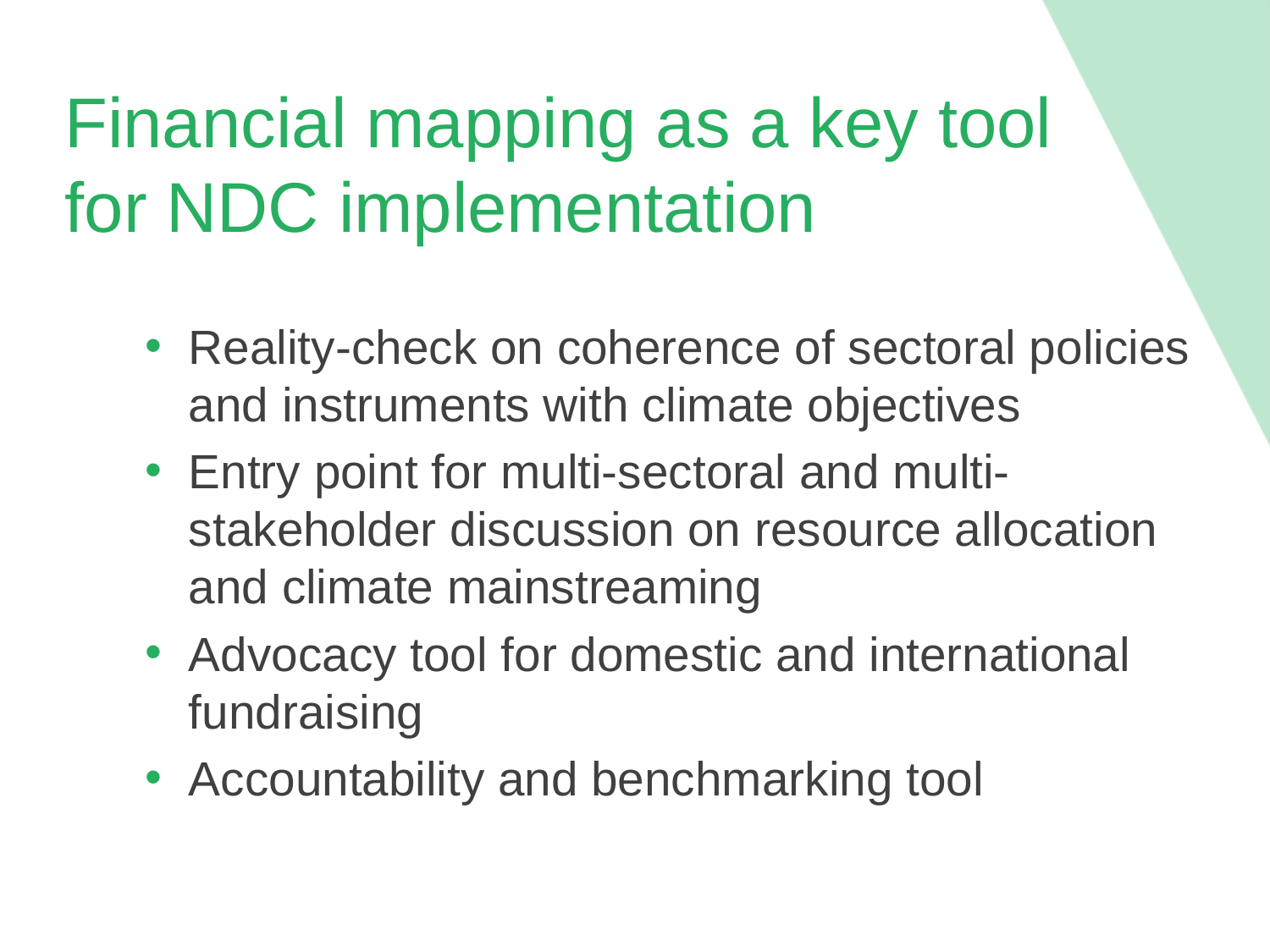

# Financial mapping as a key tool for NDC implementation
Reality-check on coherence of sectoral policies and instruments with climate objectives
Entry point for multi-sectoral and multi-stakeholder discussion on resource allocation and climate mainstreaming
Advocacy tool for domestic and international fundraising
Accountability and benchmarking tool